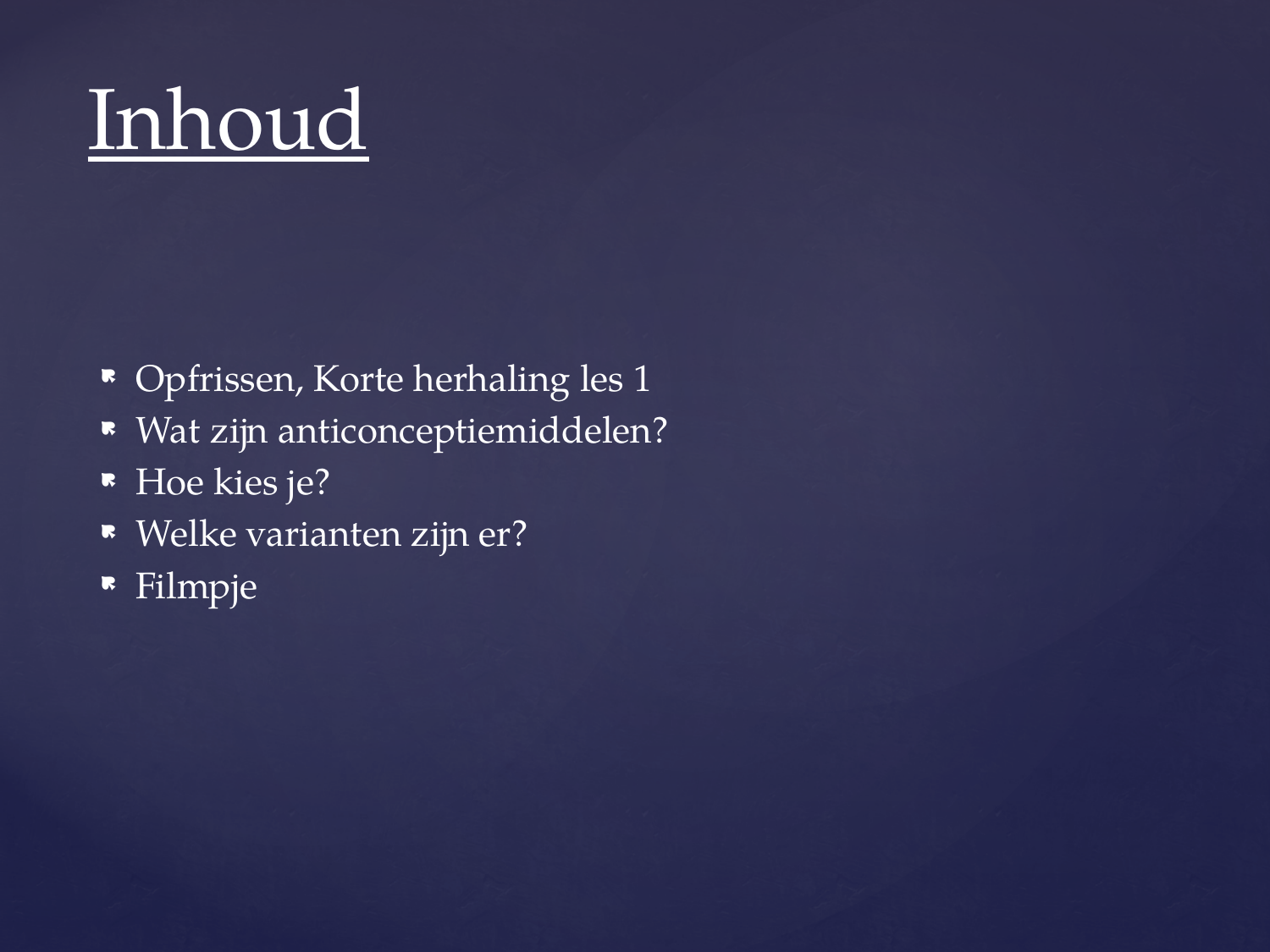

# Inhoud
Opfrissen, Korte herhaling les 1
Wat zijn anticonceptiemiddelen?
Hoe kies je?
Welke varianten zijn er?
Filmpje